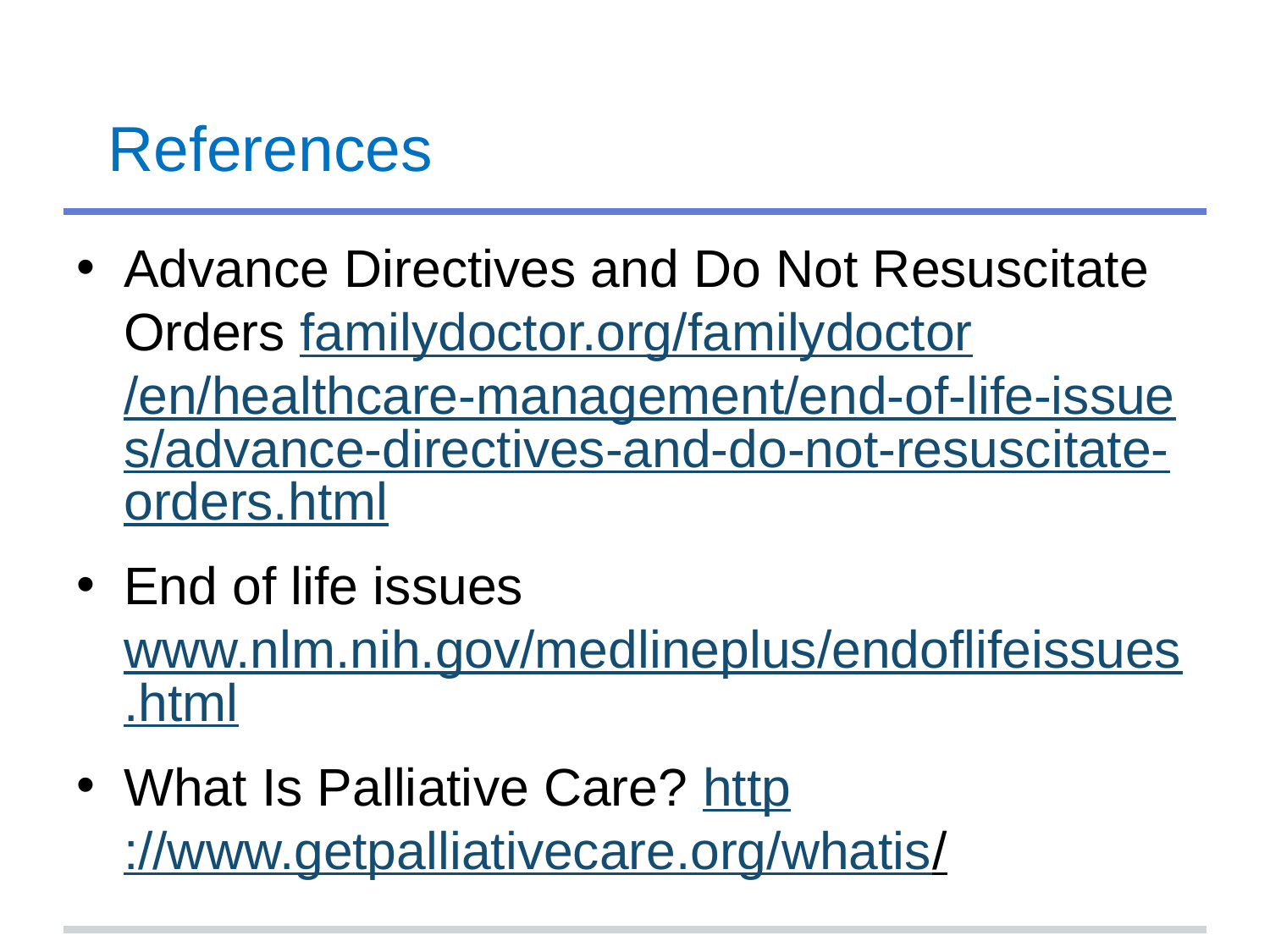

# References
Advance Directives and Do Not Resuscitate Orders familydoctor.org/familydoctor/en/healthcare-management/end-of-life-issues/advance-directives-and-do-not-resuscitate-orders.html
End of life issues  www.nlm.nih.gov/medlineplus/endoflifeissues.html
What Is Palliative Care? http://www.getpalliativecare.org/whatis/